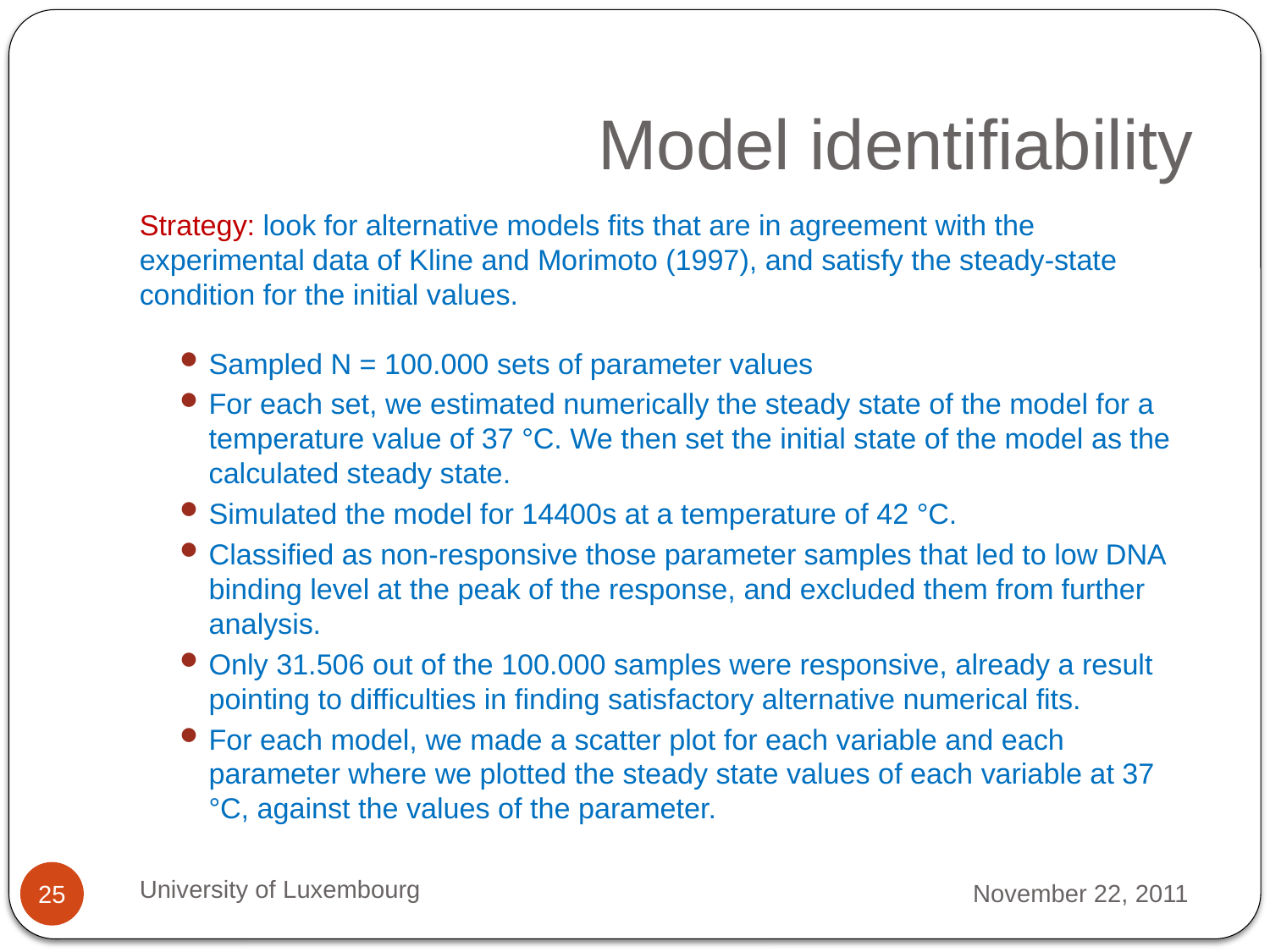

# Model identifiability
Strategy: look for alternative models fits that are in agreement with the experimental data of Kline and Morimoto (1997), and satisfy the steady-state condition for the initial values.

Sampled N = 100.000 sets of parameter values
For each set, we estimated numerically the steady state of the model for a temperature value of 37 °C. We then set the initial state of the model as the calculated steady state.
Simulated the model for 14400s at a temperature of 42 °C.
Classified as non-responsive those parameter samples that led to low DNA binding level at the peak of the response, and excluded them from further analysis.
Only 31.506 out of the 100.000 samples were responsive, already a result pointing to difficulties in finding satisfactory alternative numerical fits.
For each model, we made a scatter plot for each variable and each parameter where we plotted the steady state values of each variable at 37 °C, against the values of the parameter.
University of Luxembourg
November 22, 2011
25